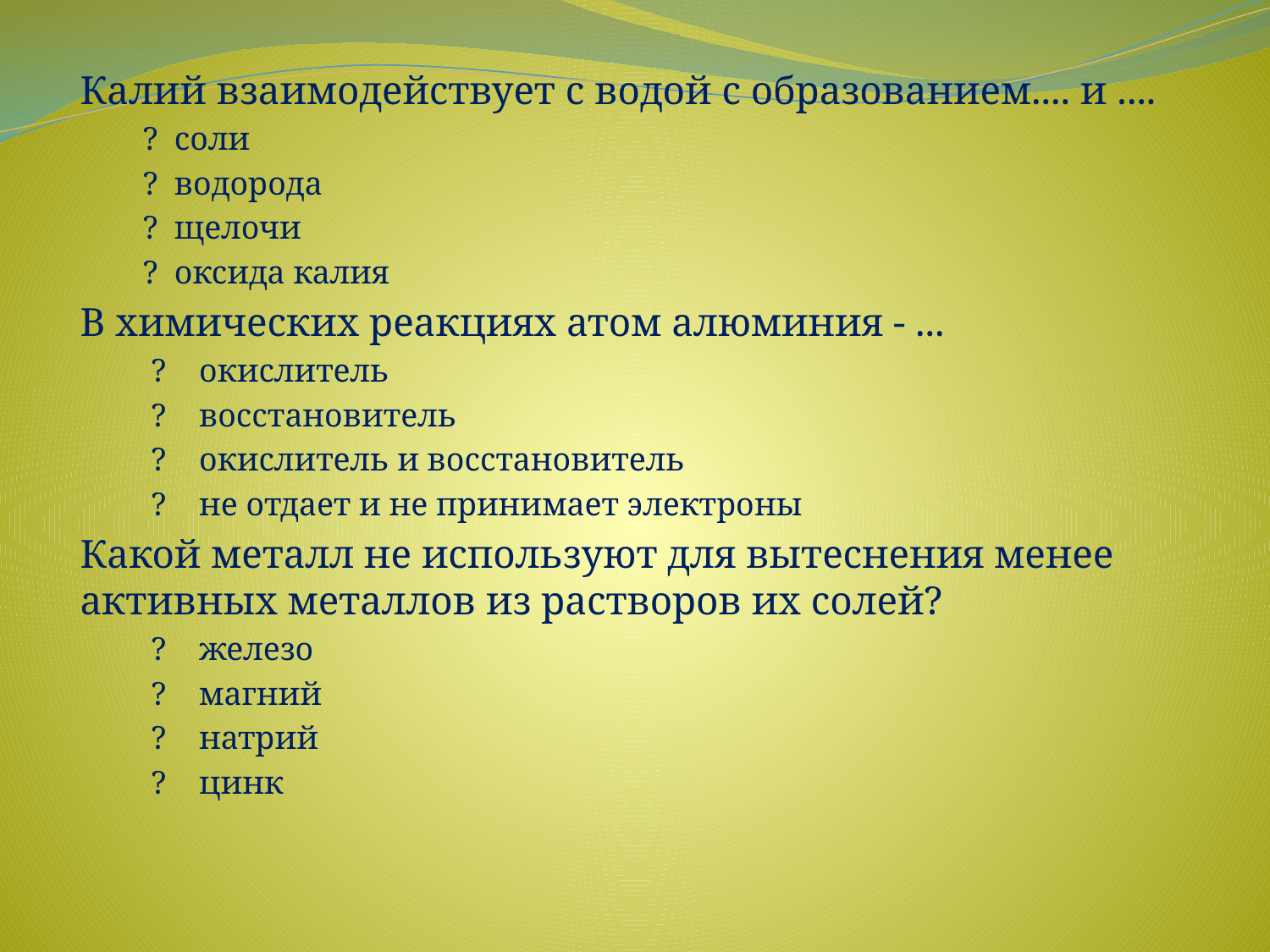

Калий взаимодействует с водой с образованием.... и ....
 ?  соли
 ?  водорода
 ?  щелочи
 ?  оксида калия
В химических реакциях атом алюминия - ...
  ?    окислитель
  ?    восстановитель
  ?    окислитель и восстановитель
  ?    не отдает и не принимает электроны
Какой металл не используют для вытеснения менее активных металлов из растворов их солей?
  ?    железо
  ?    магний
  ?    натрий
  ?    цинк